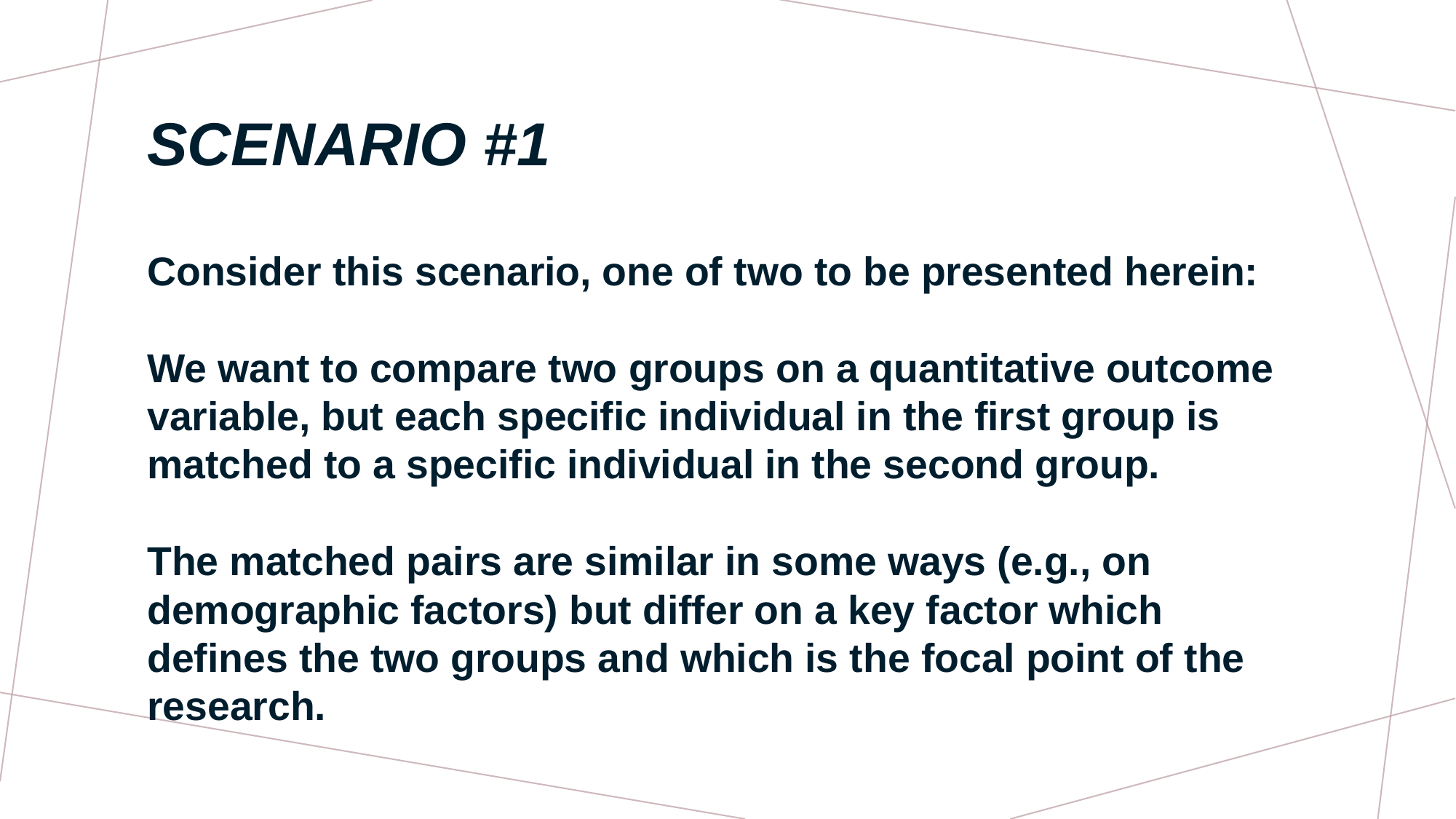

# SCENARIO #1
Consider this scenario, one of two to be presented herein:

We want to compare two groups on a quantitative outcome variable, but each specific individual in the first group is matched to a specific individual in the second group.

The matched pairs are similar in some ways (e.g., on demographic factors) but differ on a key factor which defines the two groups and which is the focal point of the research.